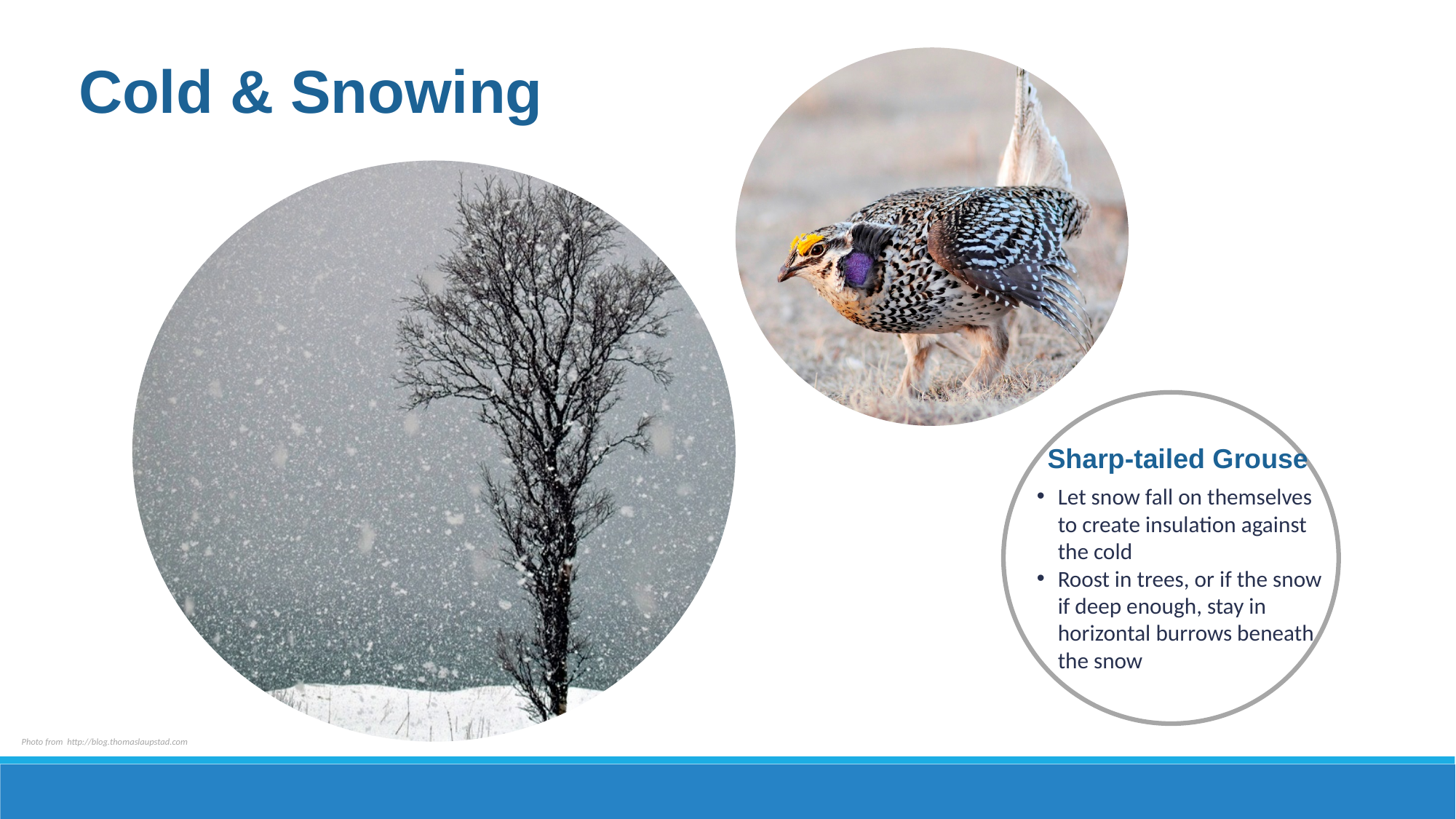

Cold & Snowing

Sharp-tailed Grouse
Let snow fall on themselves to create insulation against the cold
Roost in trees, or if the snow if deep enough, stay in horizontal burrows beneath the snow
Photo from  http://blog.thomaslaupstad.com